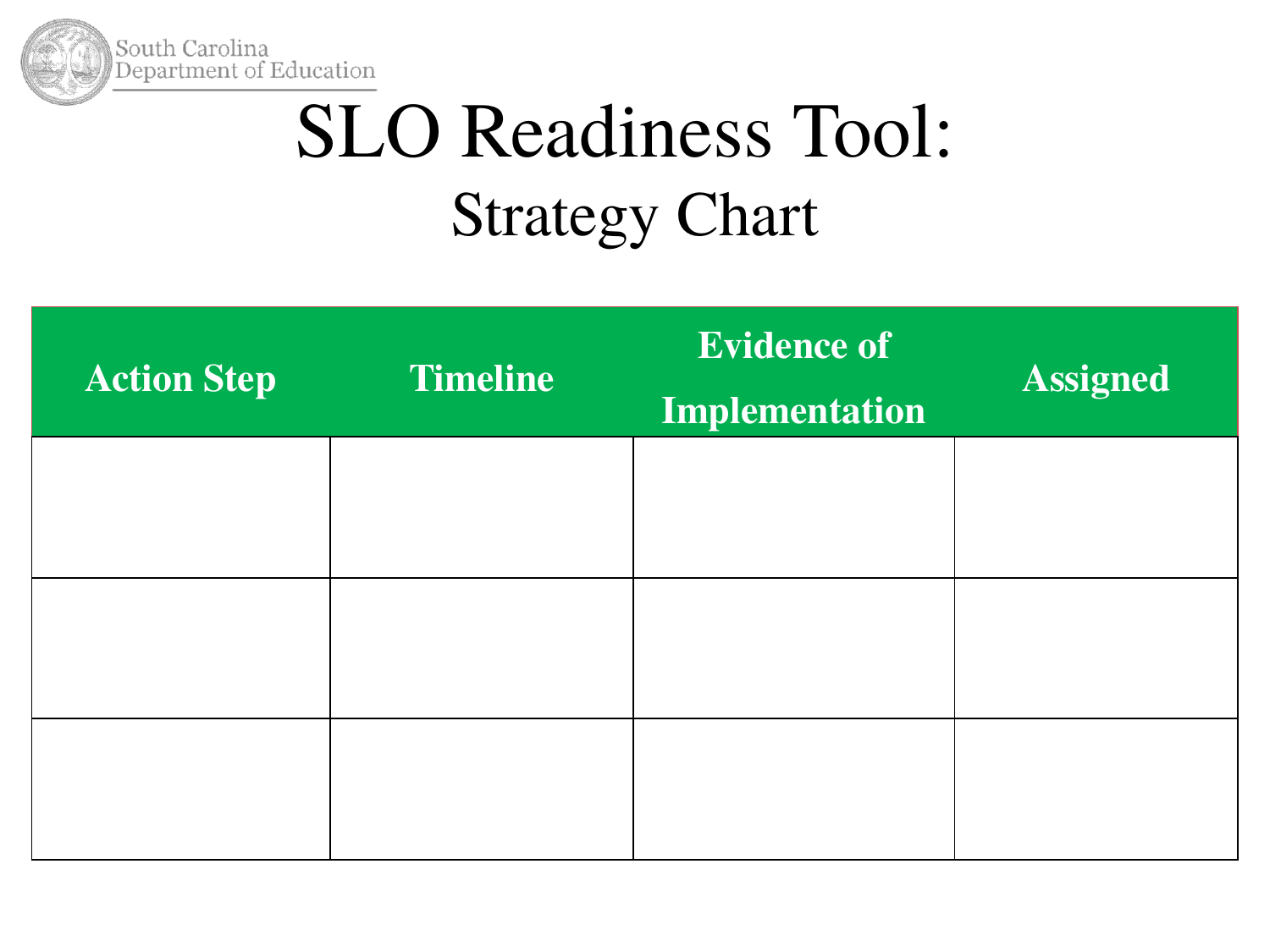

# SLO Readiness Tool: Strategy Chart
| Action Step | Timeline | Evidence of Implementation | Assigned |
| --- | --- | --- | --- |
|  |  |  |  |
|  |  |  |  |
|  |  |  |  |